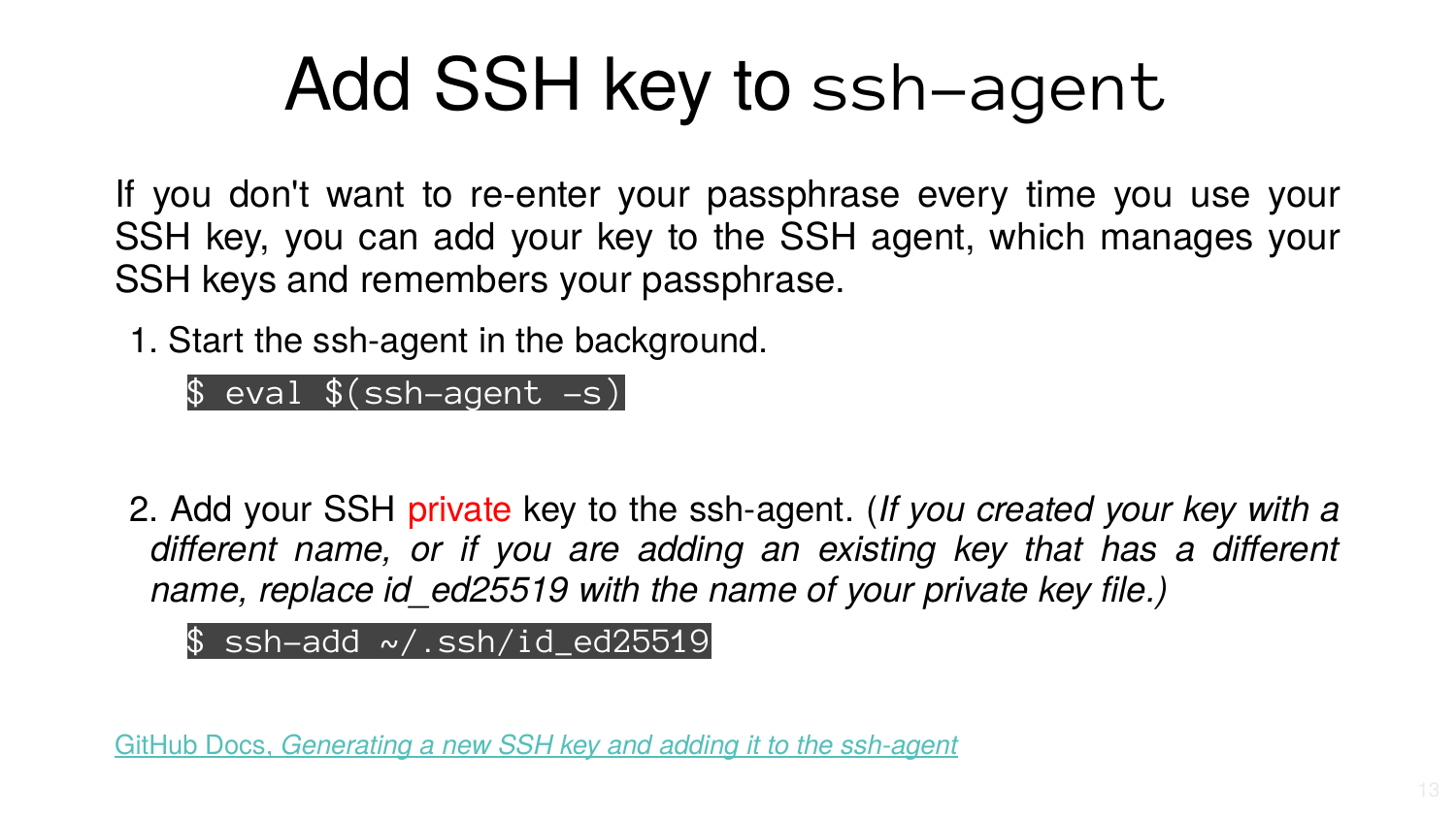

# Add SSH key to ssh-agent
If you don't want to re-enter your passphrase every time you use your SSH key, you can add your key to the SSH agent, which manages your SSH keys and remembers your passphrase.
 Start the ssh-agent in the background.
$ eval $(ssh-agent -s)

 Add your SSH private key to the ssh-agent. (If you created your key with a different name, or if you are adding an existing key that has a different name, replace id_ed25519 with the name of your private key file.)
$ ssh-add ~/.ssh/id_ed25519

GitHub Docs, Generating a new SSH key and adding it to the ssh-agent
13